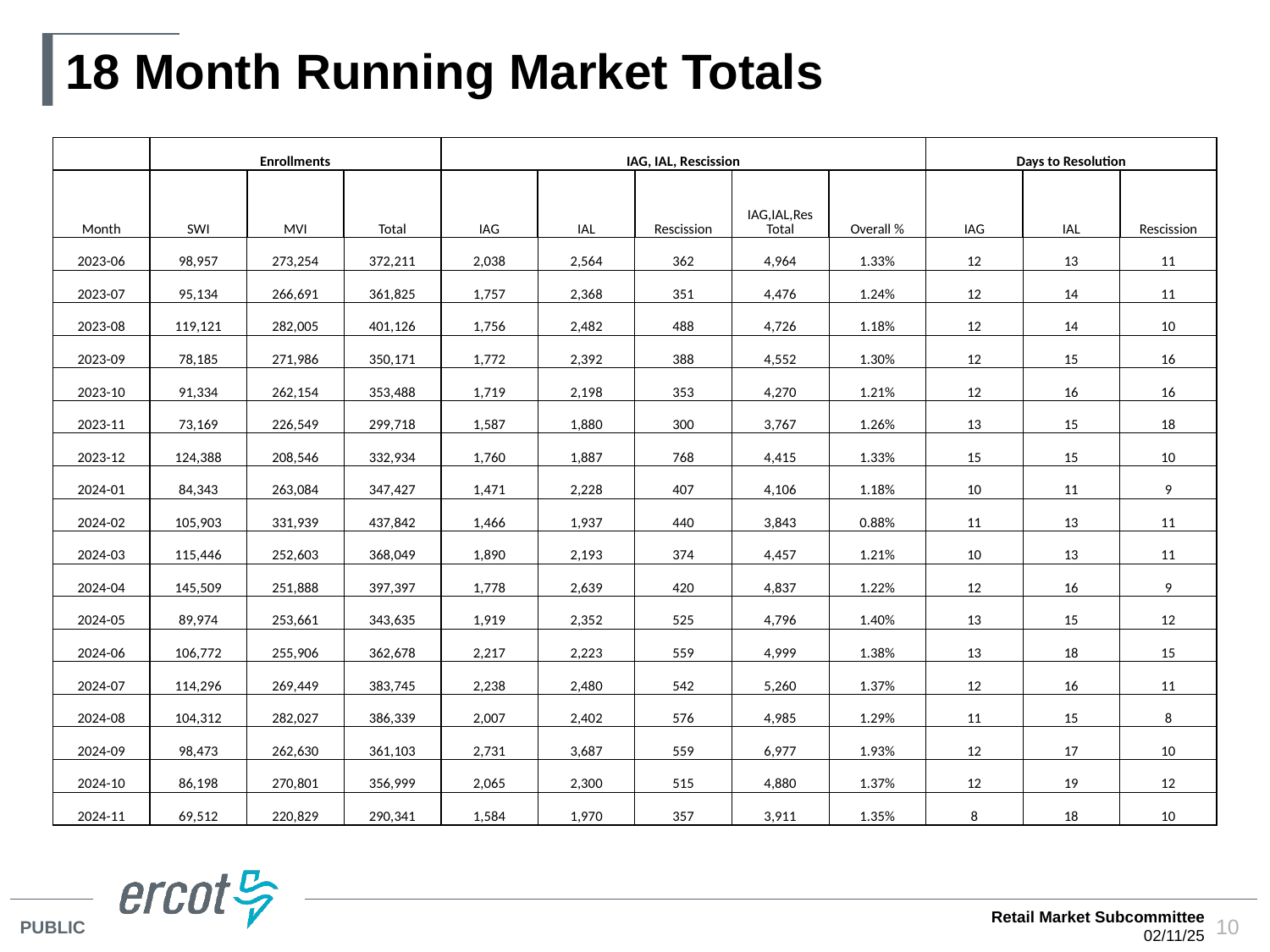

# 18 Month Running Market Totals
|  | Enrollments |  |  | IAG, IAL, Rescission |  |  |  |  | Days to Resolution |  |  |
| --- | --- | --- | --- | --- | --- | --- | --- | --- | --- | --- | --- |
| Month | SWI | MVI | Total | IAG | IAL | Rescission | IAG,IAL,Res Total | Overall % | IAG | IAL | Rescission |
| 2023-06 | 98,957 | 273,254 | 372,211 | 2,038 | 2,564 | 362 | 4,964 | 1.33% | 12 | 13 | 11 |
| 2023-07 | 95,134 | 266,691 | 361,825 | 1,757 | 2,368 | 351 | 4,476 | 1.24% | 12 | 14 | 11 |
| 2023-08 | 119,121 | 282,005 | 401,126 | 1,756 | 2,482 | 488 | 4,726 | 1.18% | 12 | 14 | 10 |
| 2023-09 | 78,185 | 271,986 | 350,171 | 1,772 | 2,392 | 388 | 4,552 | 1.30% | 12 | 15 | 16 |
| 2023-10 | 91,334 | 262,154 | 353,488 | 1,719 | 2,198 | 353 | 4,270 | 1.21% | 12 | 16 | 16 |
| 2023-11 | 73,169 | 226,549 | 299,718 | 1,587 | 1,880 | 300 | 3,767 | 1.26% | 13 | 15 | 18 |
| 2023-12 | 124,388 | 208,546 | 332,934 | 1,760 | 1,887 | 768 | 4,415 | 1.33% | 15 | 15 | 10 |
| 2024-01 | 84,343 | 263,084 | 347,427 | 1,471 | 2,228 | 407 | 4,106 | 1.18% | 10 | 11 | 9 |
| 2024-02 | 105,903 | 331,939 | 437,842 | 1,466 | 1,937 | 440 | 3,843 | 0.88% | 11 | 13 | 11 |
| 2024-03 | 115,446 | 252,603 | 368,049 | 1,890 | 2,193 | 374 | 4,457 | 1.21% | 10 | 13 | 11 |
| 2024-04 | 145,509 | 251,888 | 397,397 | 1,778 | 2,639 | 420 | 4,837 | 1.22% | 12 | 16 | 9 |
| 2024-05 | 89,974 | 253,661 | 343,635 | 1,919 | 2,352 | 525 | 4,796 | 1.40% | 13 | 15 | 12 |
| 2024-06 | 106,772 | 255,906 | 362,678 | 2,217 | 2,223 | 559 | 4,999 | 1.38% | 13 | 18 | 15 |
| 2024-07 | 114,296 | 269,449 | 383,745 | 2,238 | 2,480 | 542 | 5,260 | 1.37% | 12 | 16 | 11 |
| 2024-08 | 104,312 | 282,027 | 386,339 | 2,007 | 2,402 | 576 | 4,985 | 1.29% | 11 | 15 | 8 |
| 2024-09 | 98,473 | 262,630 | 361,103 | 2,731 | 3,687 | 559 | 6,977 | 1.93% | 12 | 17 | 10 |
| 2024-10 | 86,198 | 270,801 | 356,999 | 2,065 | 2,300 | 515 | 4,880 | 1.37% | 12 | 19 | 12 |
| 2024-11 | 69,512 | 220,829 | 290,341 | 1,584 | 1,970 | 357 | 3,911 | 1.35% | 8 | 18 | 10 |
Retail Market Subcommittee
02/11/25
10